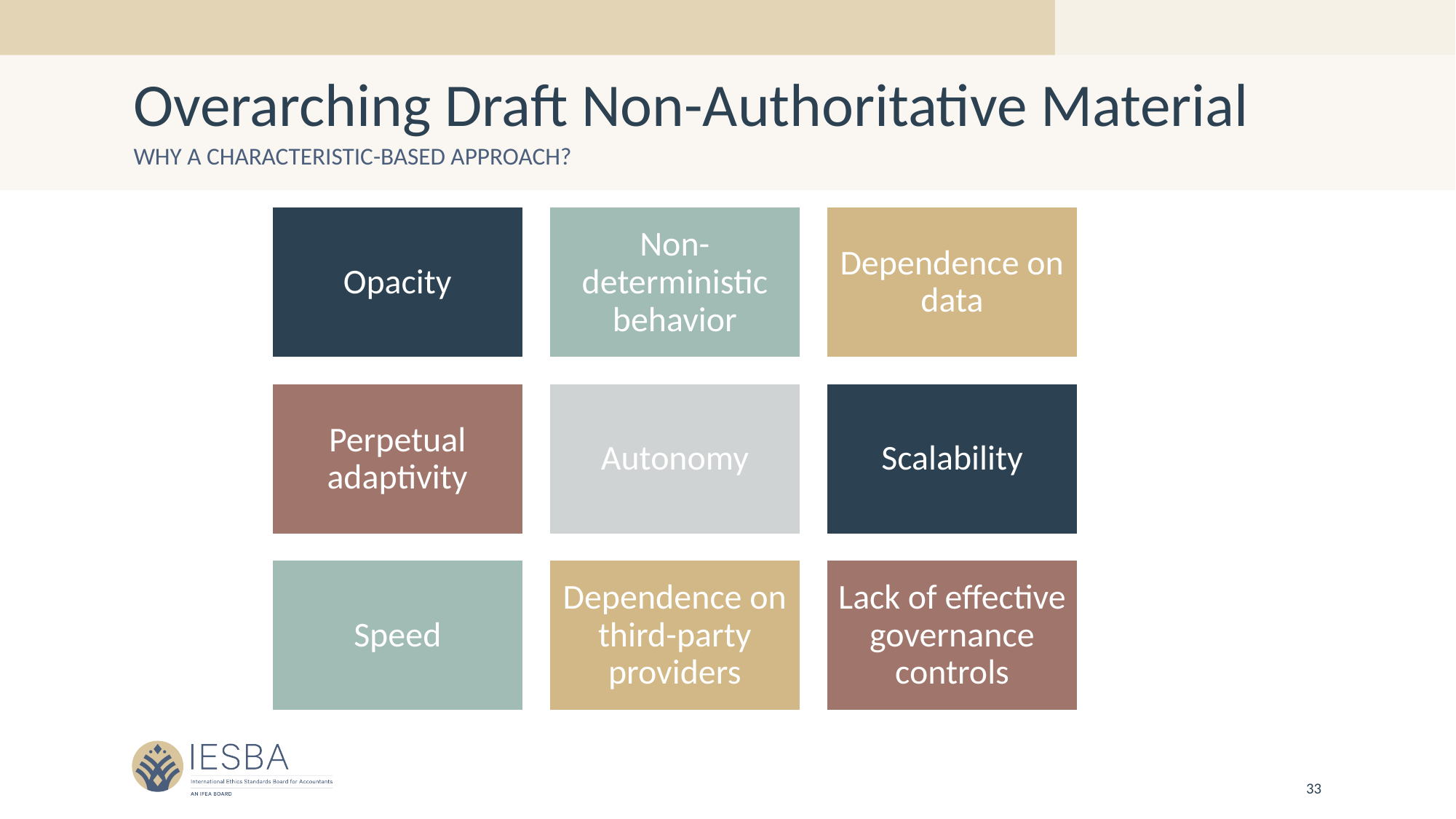

# Overarching Draft Non-Authoritative Material
Why a Characteristic-BASED APPROACH?
Opacity
Non-deterministic behavior
Dependence on data
Perpetual adaptivity
Autonomy
Scalability
Speed
Dependence on third-party providers
Lack of effective governance controls
33